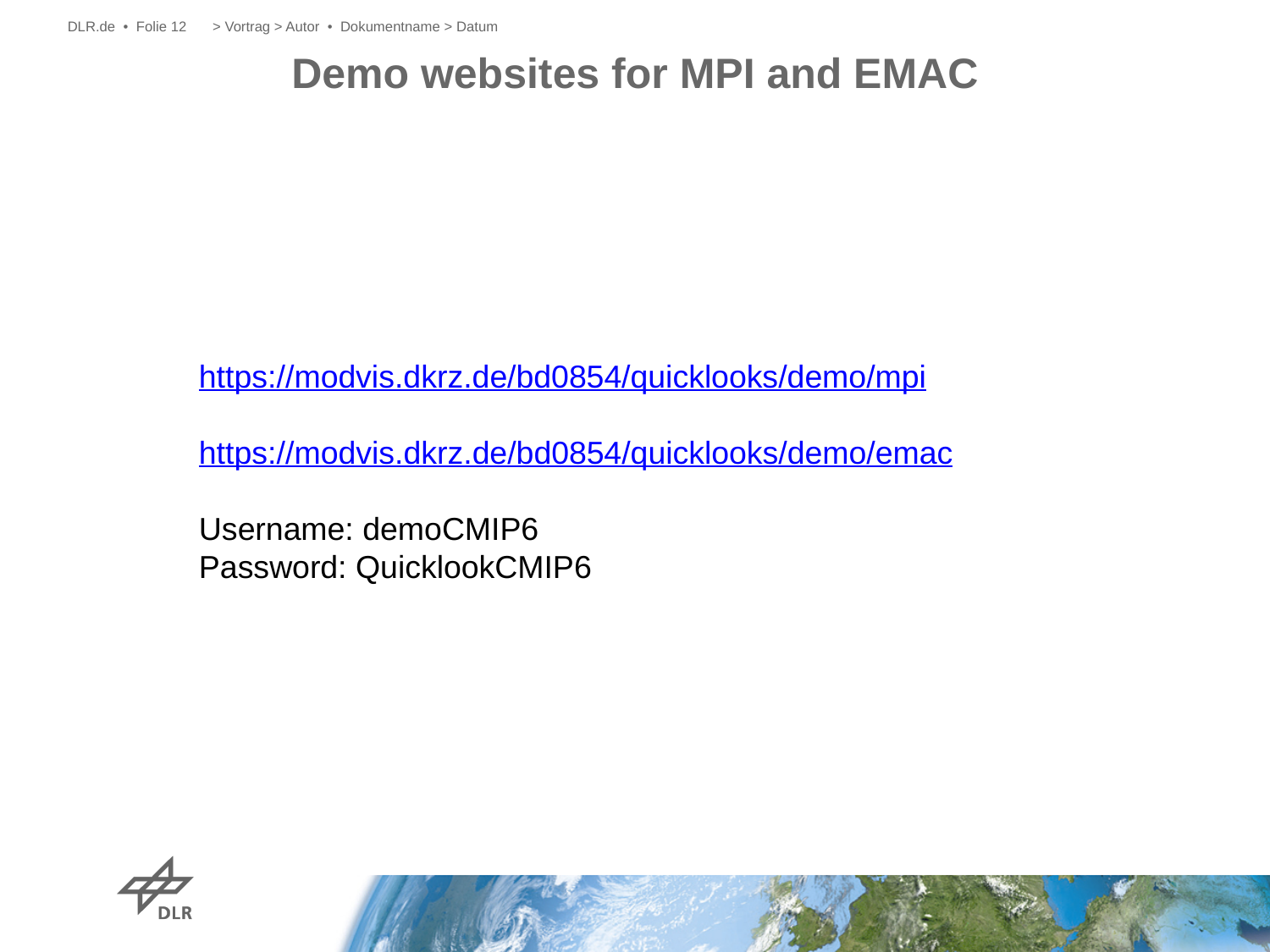

DLR.de  •  Folie 12
> Vortrag > Autor  •  Dokumentname > Datum
# Demo websites for MPI and EMAC

https://modvis.dkrz.de/bd0854/quicklooks/demo/mpi

https://modvis.dkrz.de/bd0854/quicklooks/demo/emac

Username: demoCMIP6
Password: QuicklookCMIP6